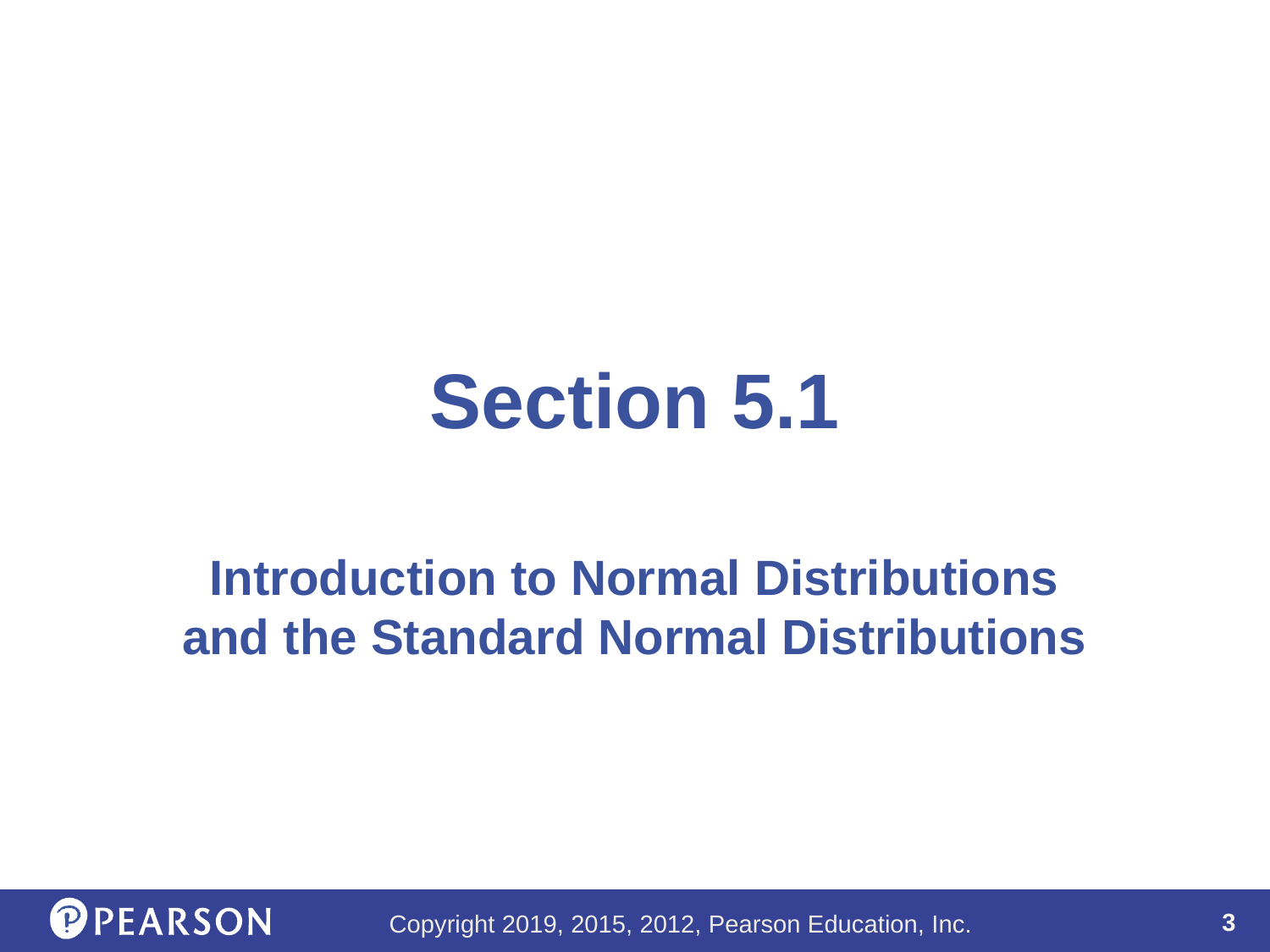

# Section 5.1
Introduction to Normal Distributions and the Standard Normal Distributions